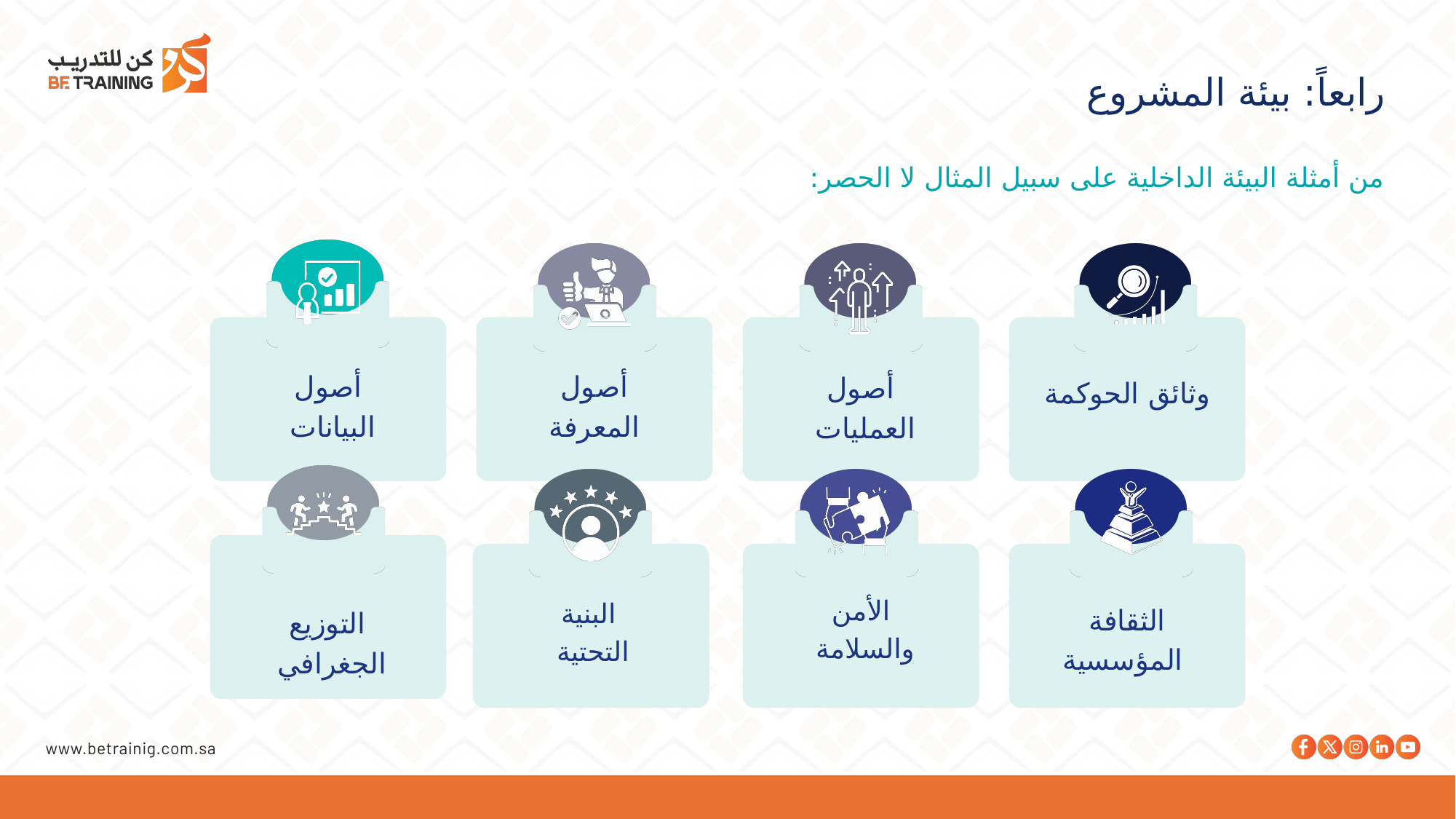

رابعاً: بيئة المشروع
من أمثلة البيئة الداخلية على سبيل المثال لا الحصر:

أصول
 البيانات
أصول
 المعرفة
أصول
 العمليات
وثائق الحوكمة

الأمن
 والسلامة
البنية
 التحتية
الثقافة المؤسسية
التوزيع
 الجغرافي